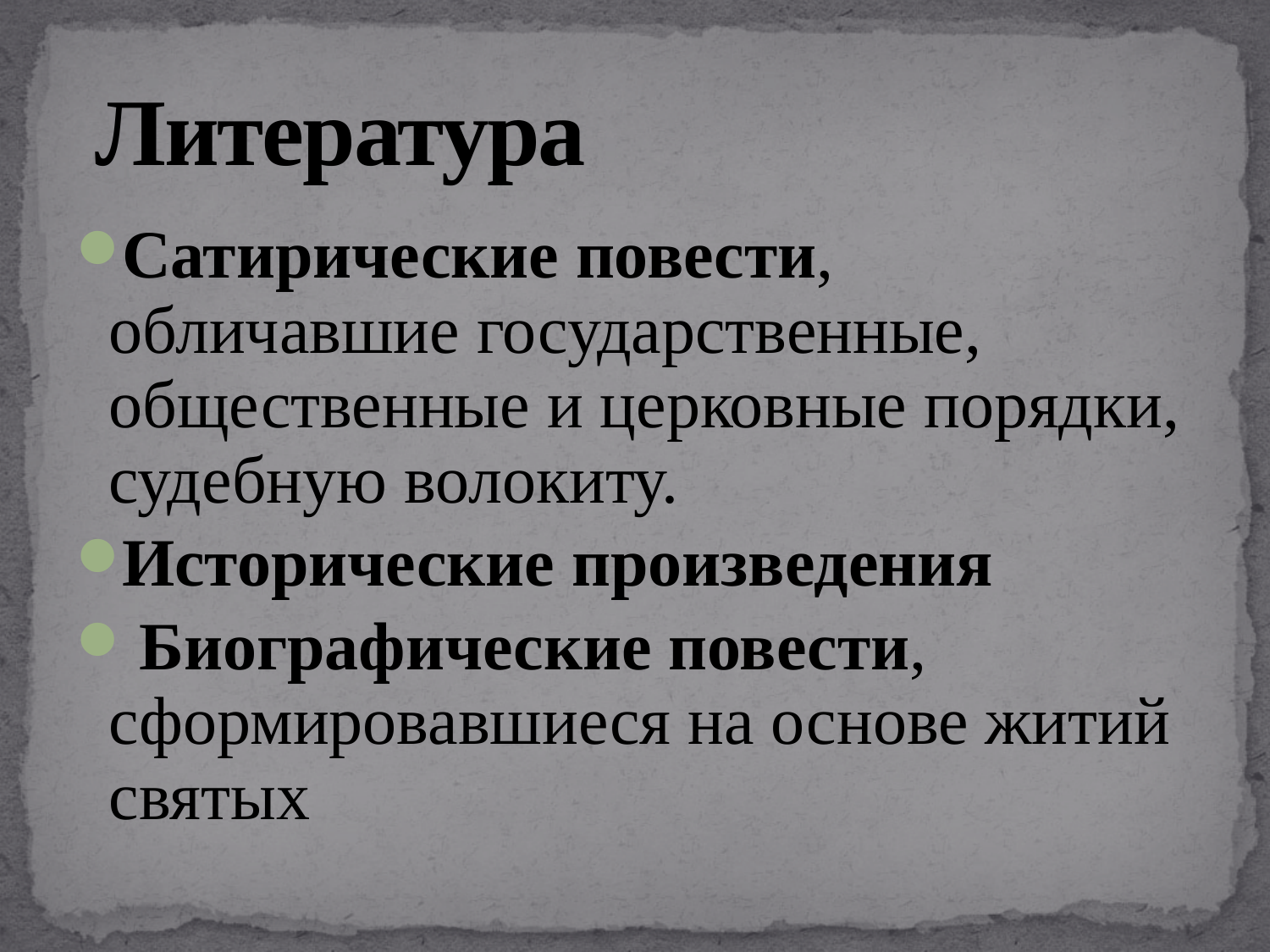

# Литература
Сатирические повести, обличавшие государственные, общественные и церковные порядки, судебную волокиту.
Исторические произведения
 Биографические повести, сформировавшиеся на основе житий святых